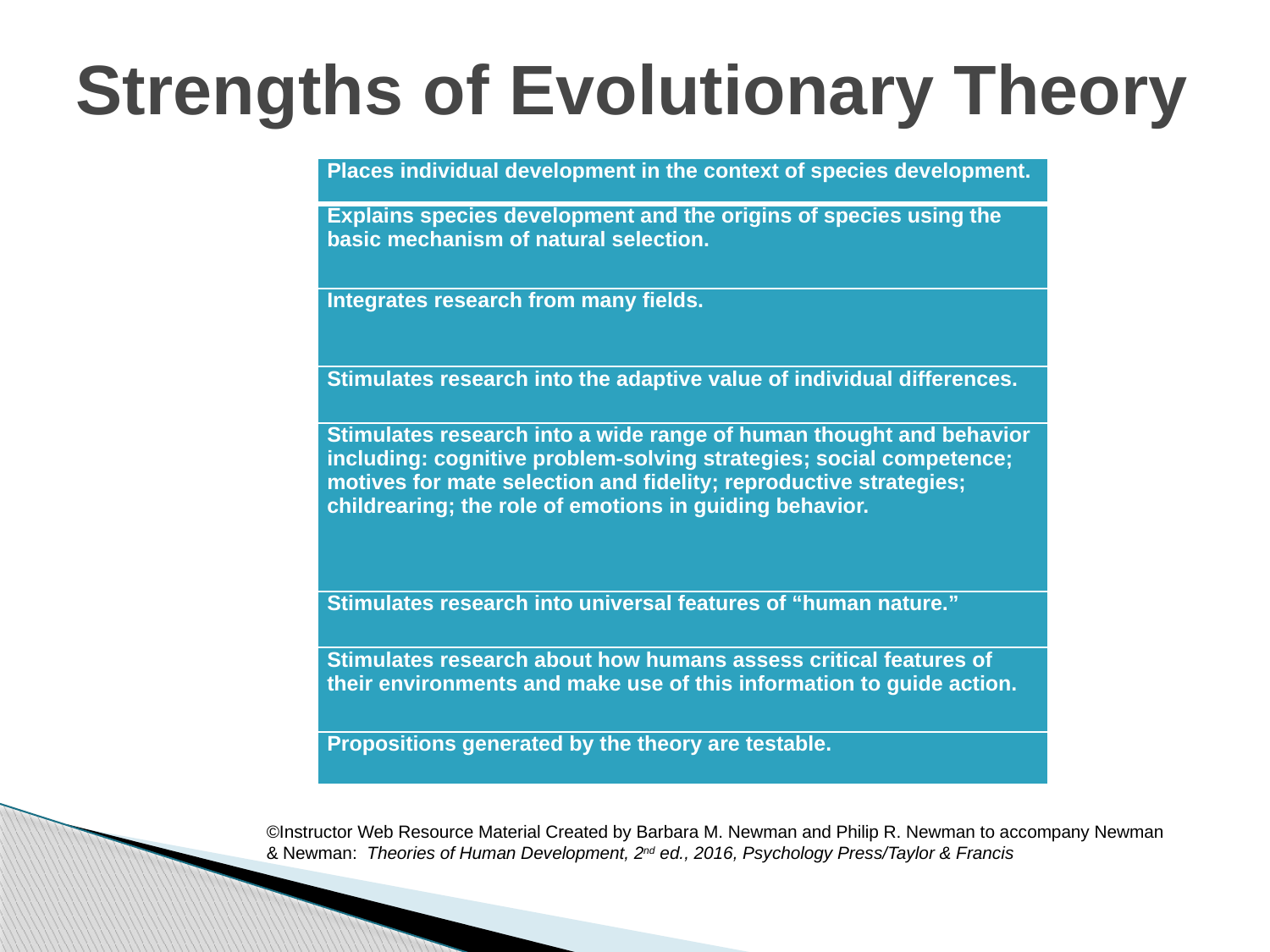

# Strengths of Evolutionary Theory
| Places individual development in the context of species development. |
| --- |
| Explains species development and the origins of species using the basic mechanism of natural selection. |
| Integrates research from many fields. |
| Stimulates research into the adaptive value of individual differences. |
| Stimulates research into a wide range of human thought and behavior including: cognitive problem-solving strategies; social competence; motives for mate selection and fidelity; reproductive strategies; childrearing; the role of emotions in guiding behavior. |
| Stimulates research into universal features of “human nature.” |
| Stimulates research about how humans assess critical features of their environments and make use of this information to guide action. |
| Propositions generated by the theory are testable. |
©Instructor Web Resource Material Created by Barbara M. Newman and Philip R. Newman to accompany Newman & Newman:  Theories of Human Development, 2nd ed., 2016, Psychology Press/Taylor & Francis